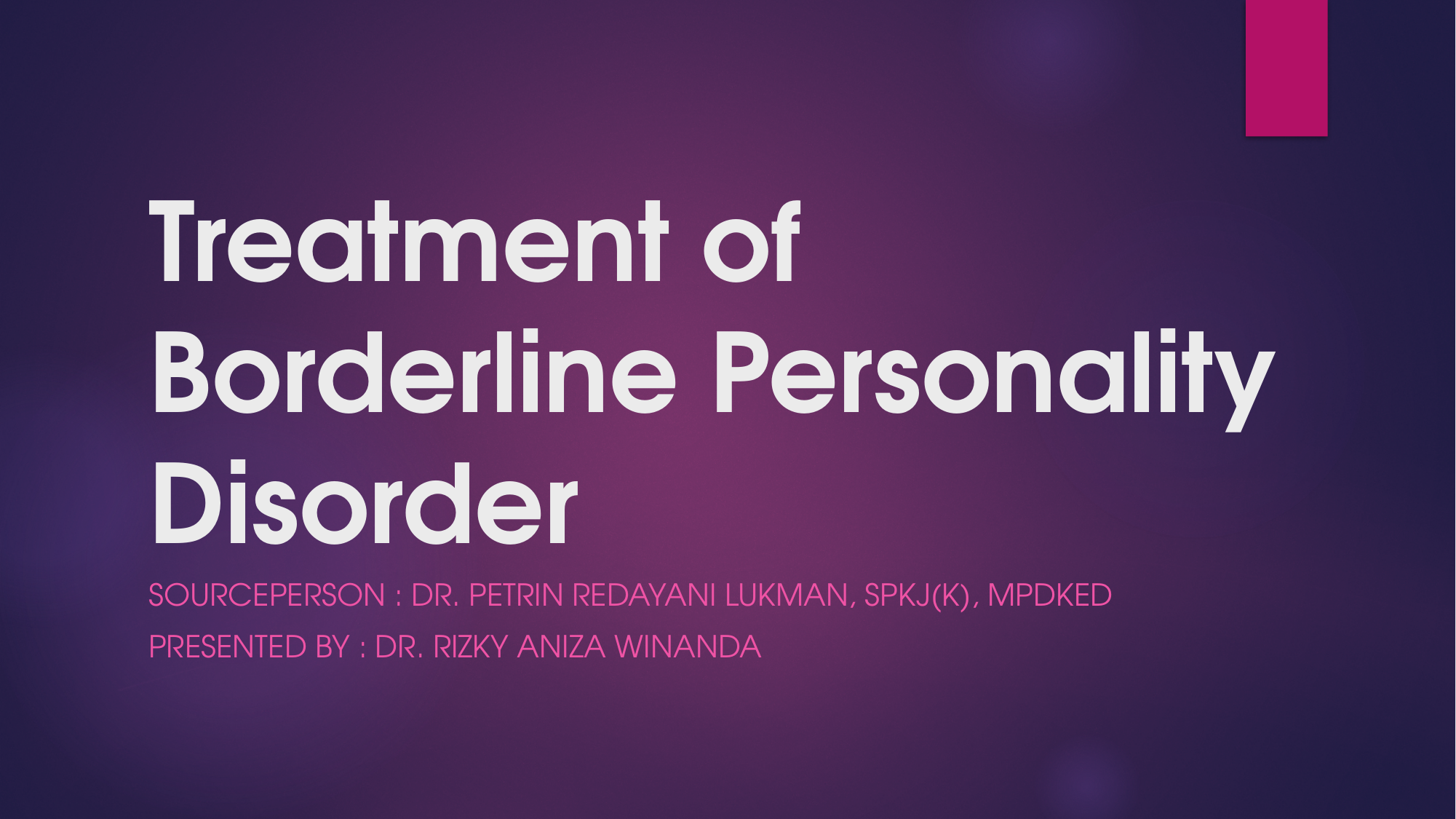

# Treatment of Borderline Personality Disorder
sourcePERSON : dr. petrin redayani lukman, spkj(K), mpdked
Presented by : dr. rizky aniza winanda